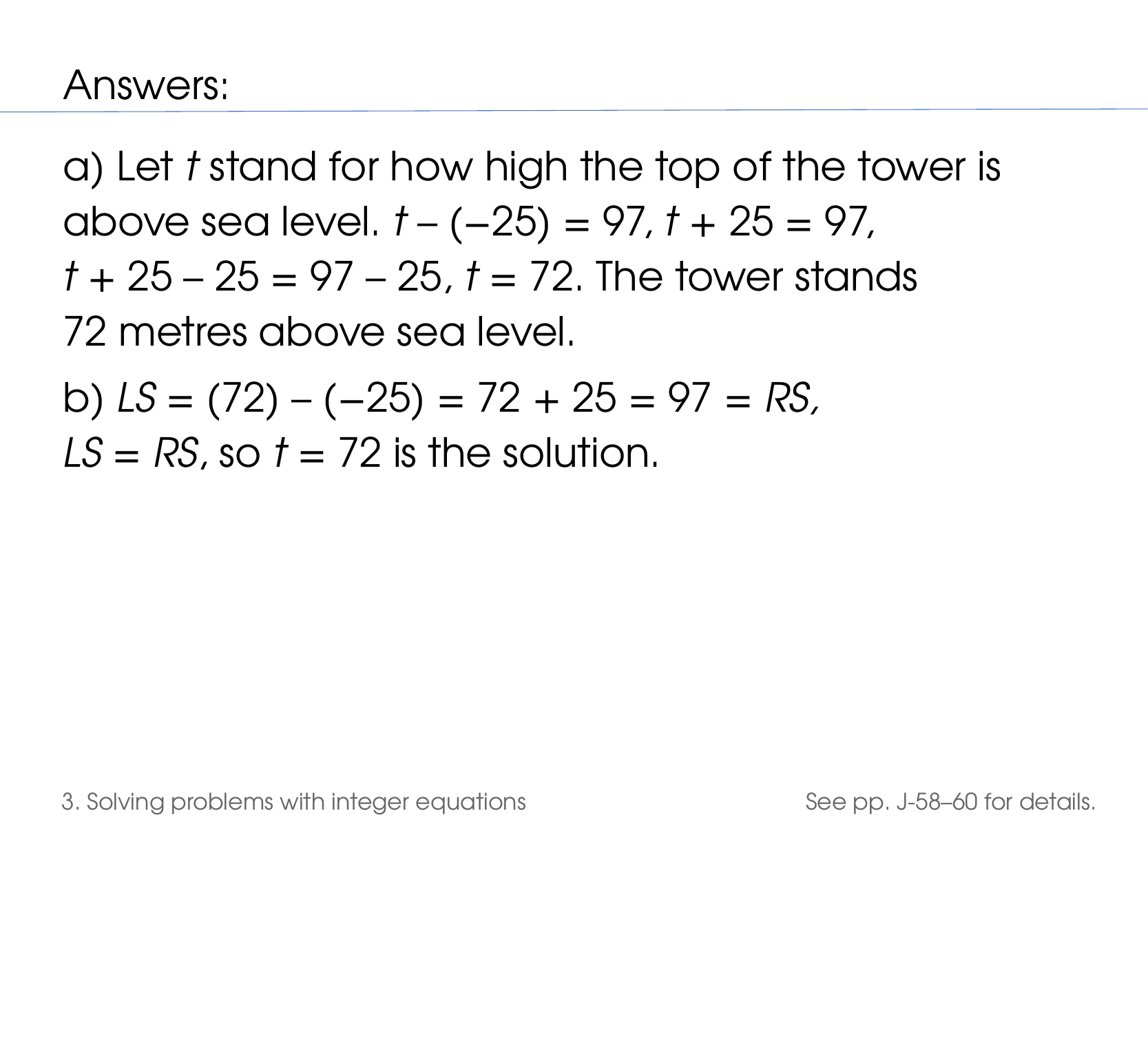

Answers:
a) Let t stand for how high the top of the tower is above sea level. t – (−25) = 97, t + 25 = 97,
​t + 25 – 25 = 97 – 25, t = 72. The tower stands
​72 metres above sea level.
b) LS = (72) – (−25) = 72 + 25 = 97 = RS,
​LS = RS, so t = 72 is the solution.
3. Solving problems with integer equations
See pp. J-58–60 for details.